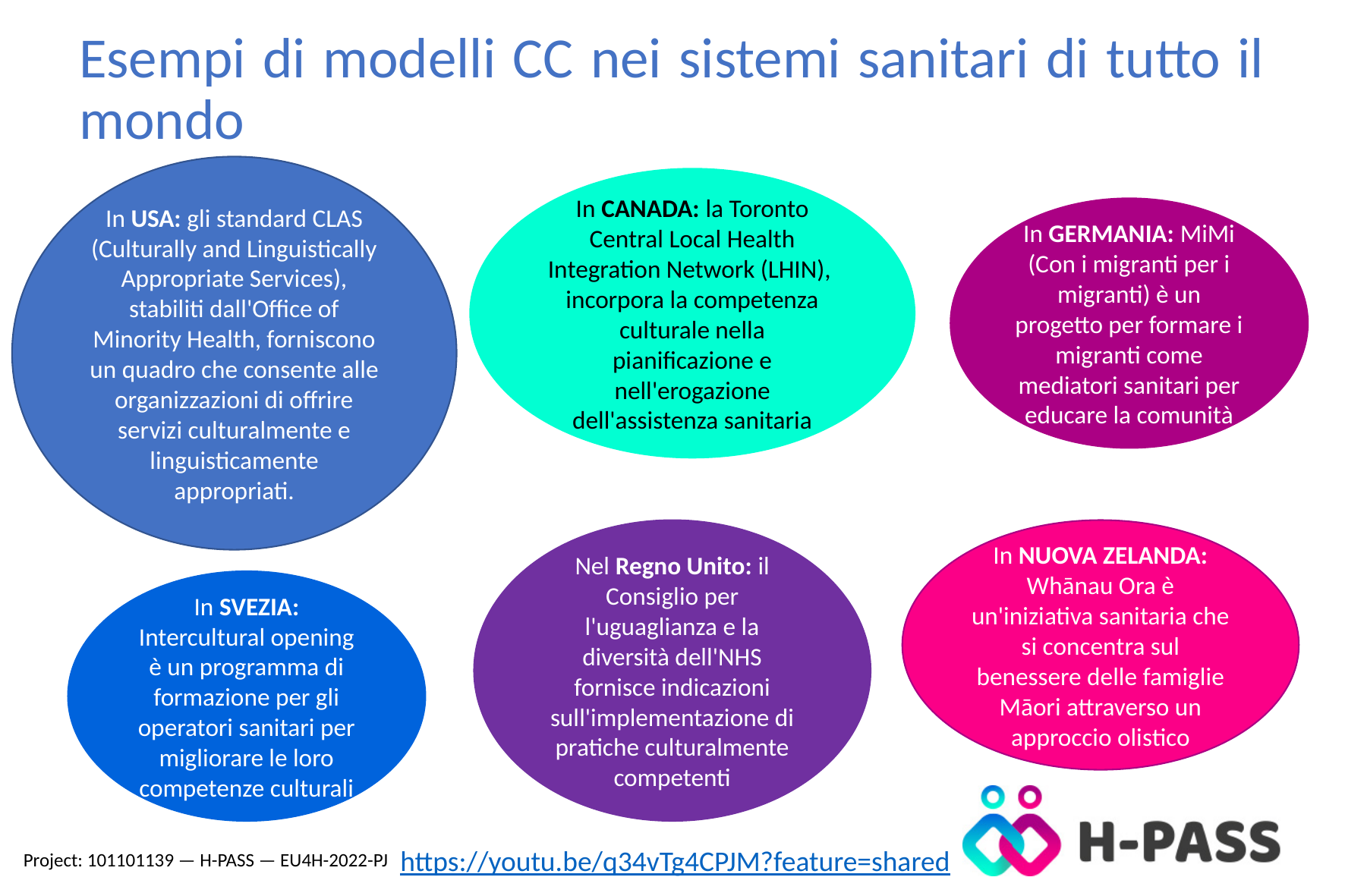

Esempi di modelli CC nei sistemi sanitari di tutto il mondo
In USA: gli standard CLAS (Culturally and Linguistically Appropriate Services), stabiliti dall'Office of Minority Health, forniscono un quadro che consente alle organizzazioni di offrire servizi culturalmente e linguisticamente appropriati.
In CANADA: la Toronto Central Local Health Integration Network (LHIN),  incorpora la competenza culturale nella pianificazione e nell'erogazione dell'assistenza sanitaria
In GERMANIA: MiMi (Con i migranti per i migranti) è un progetto per formare i migranti come mediatori sanitari per educare la comunità
Nel Regno Unito: il Consiglio per l'uguaglianza e la diversità dell'NHS fornisce indicazioni sull'implementazione di pratiche culturalmente competenti
In NUOVA ZELANDA: Whānau Ora è un'iniziativa sanitaria che si concentra sul benessere delle famiglie Māori attraverso un approccio olistico
In SVEZIA: Intercultural opening è un programma di formazione per gli operatori sanitari per migliorare le loro competenze culturali
https://youtu.be/q34vTg4CPJM?feature=shared
Project: 101101139 — H-PASS — EU4H-2022-PJ